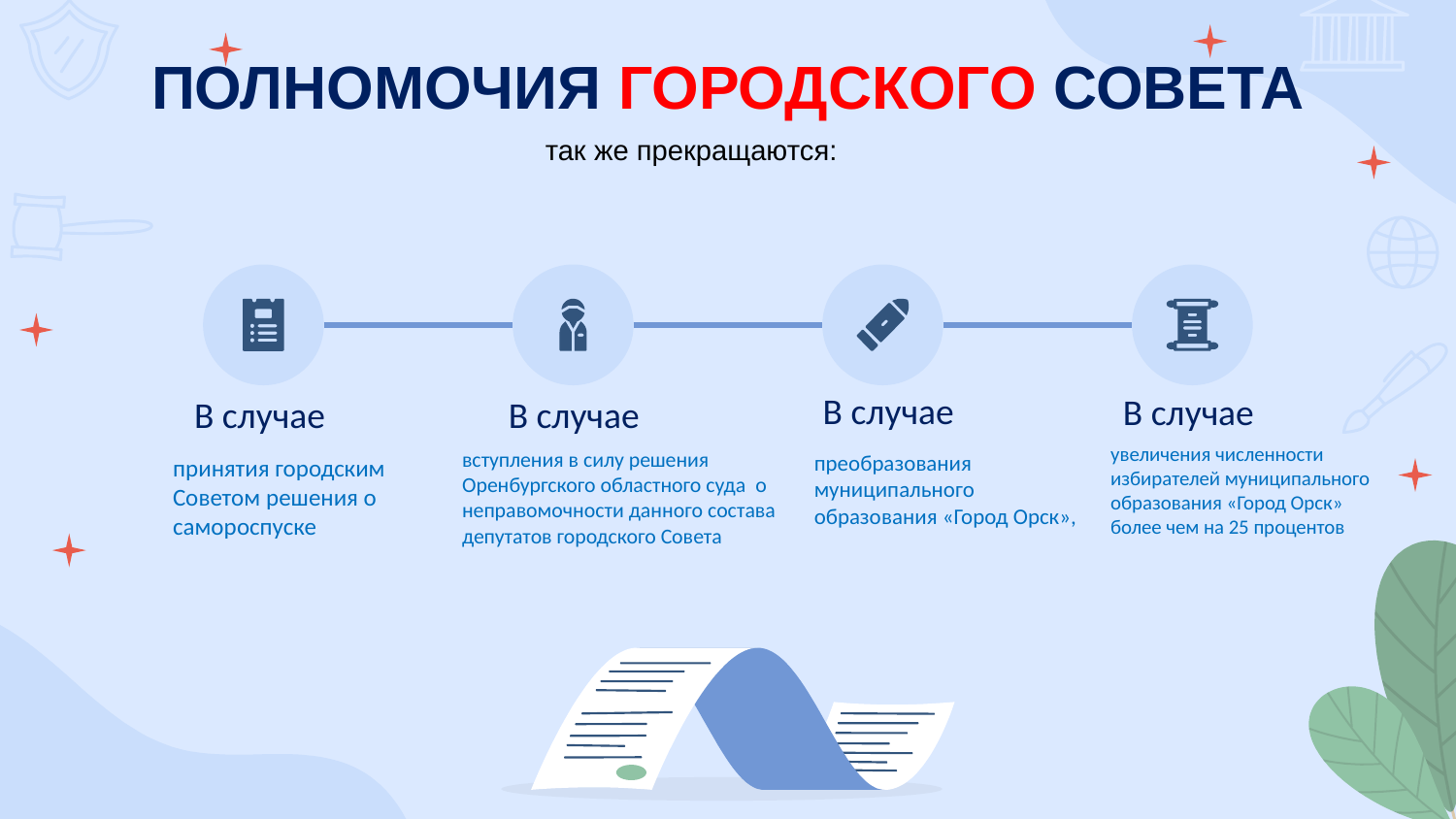

# ПОЛНОМОЧИЯ ГОРОДСКОГО СОВЕТА
так же прекращаются:

В случае
В случае
В случае
В случае
увеличения численности избирателей муниципального образования «Город Орск» более чем на 25 процентов
вступления в силу решения Оренбургского областного суда  о неправомочности данного состава депутатов городского Совета
преобразования муниципального образования «Город Орск»,
принятия городским Советом решения о самороспуске